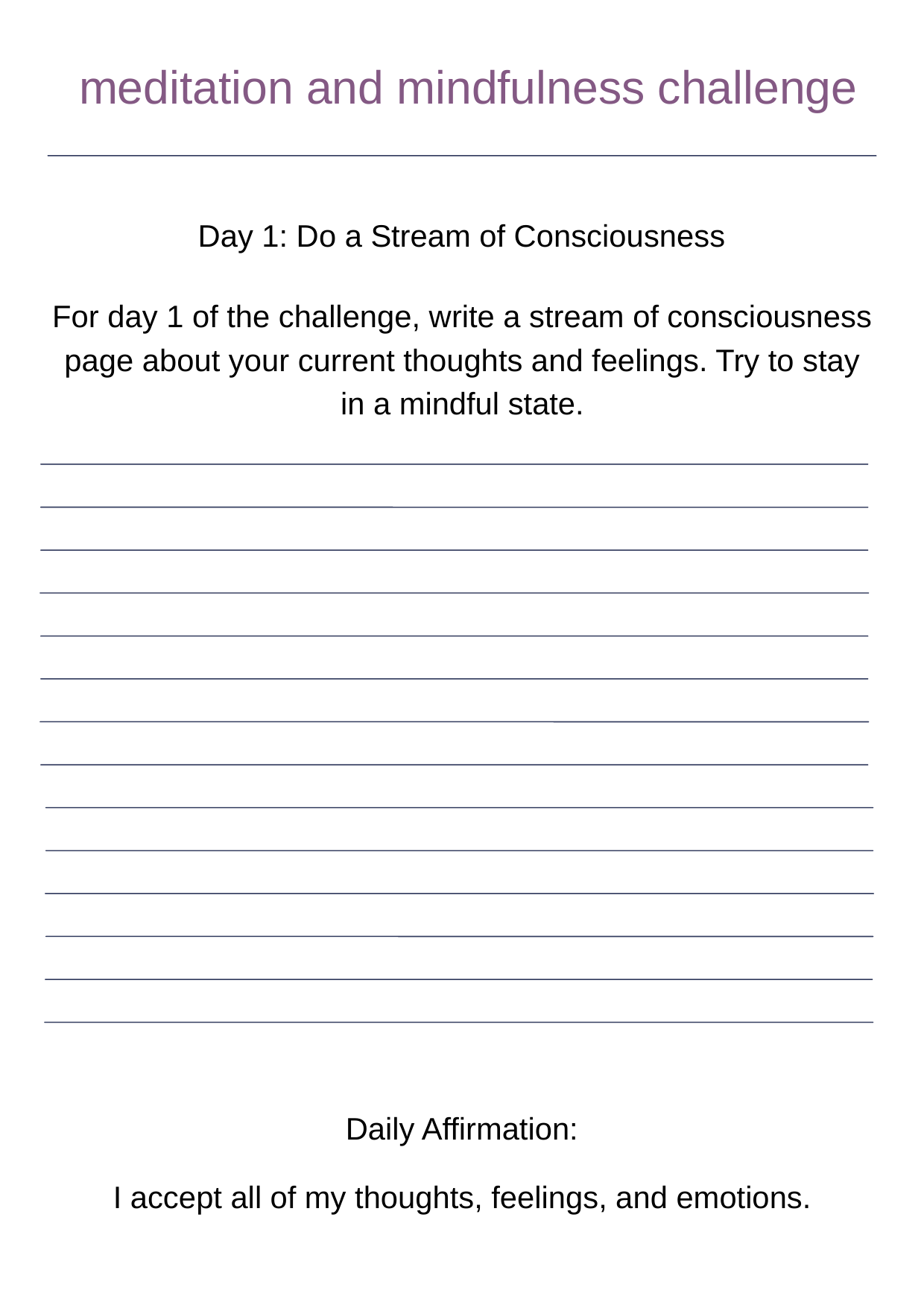

meditation and mindfulness challenge

Day 1: Do a Stream of Consciousness
For day 1 of the challenge, write a stream of consciousness page about your current thoughts and feelings. Try to stay in a mindful state.

Daily Affirmation:
I accept all of my thoughts, feelings, and emotions.